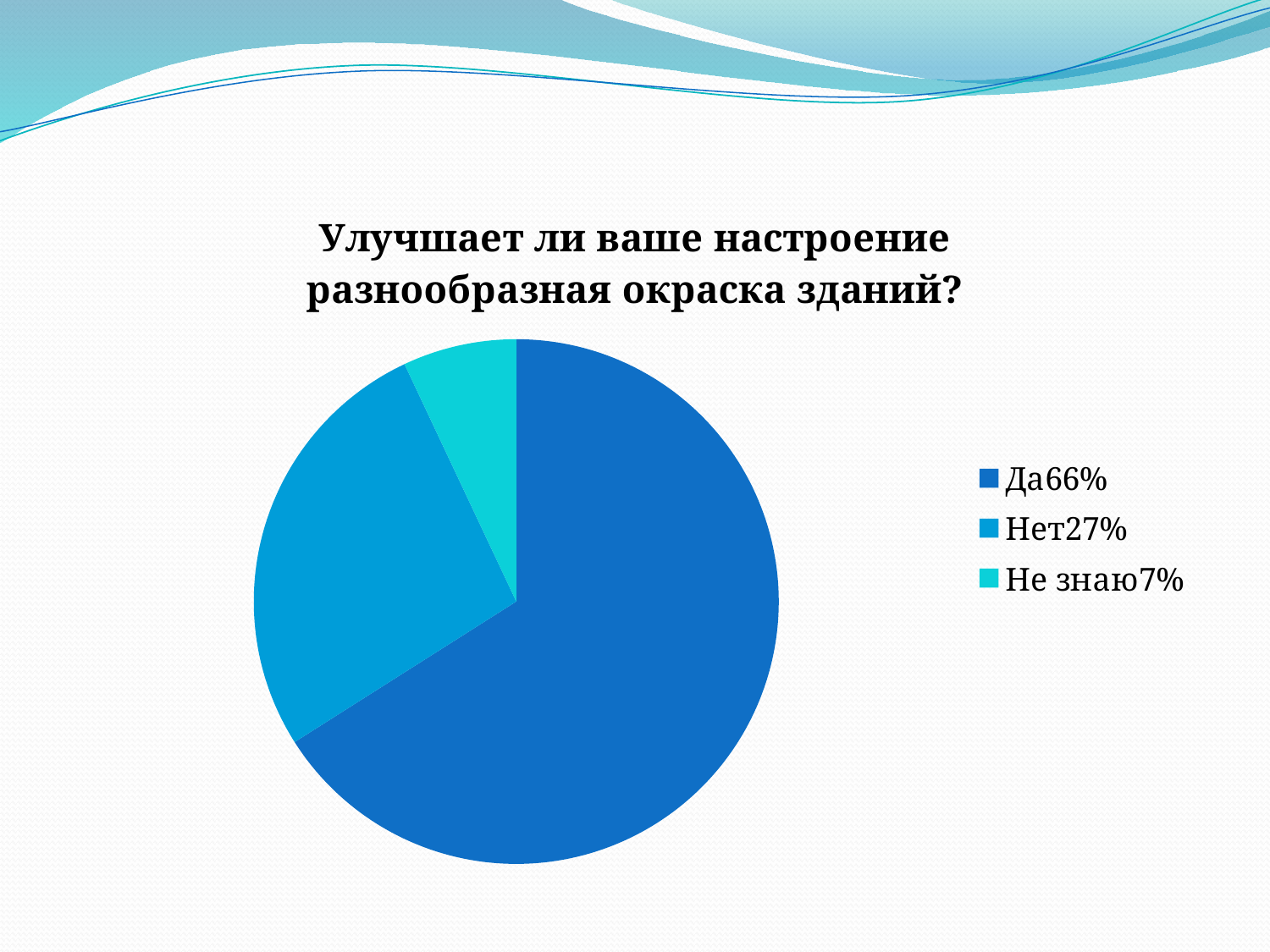

### Chart:

| Category | Улучшает ли ваше настроение разнообразная окраска зданий? |
|---|---|
| Да66% | 0.6600000000000001 |
| Нет27% | 0.27 |
| Не знаю7% | 0.07000000000000002 |